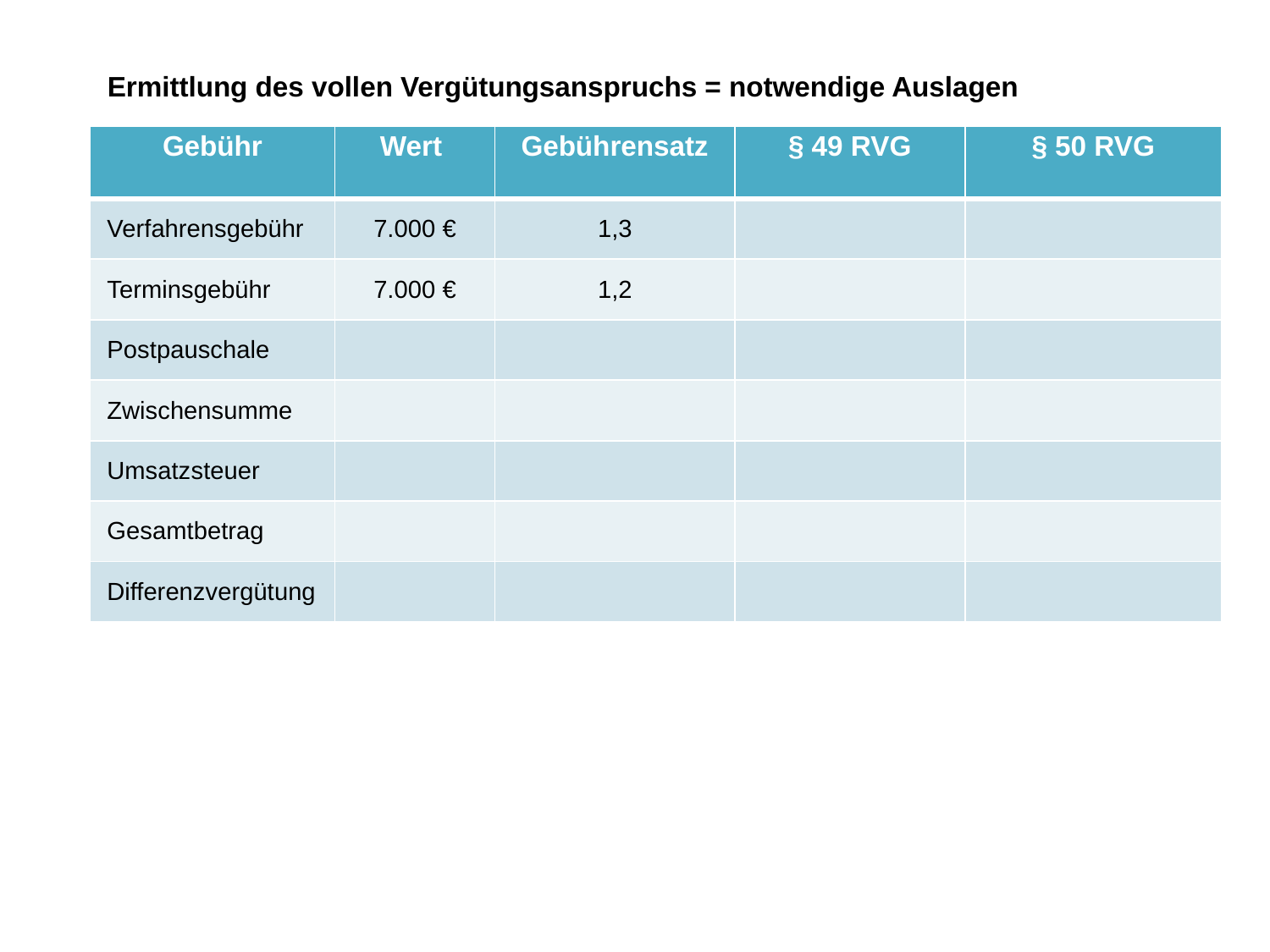

Ermittlung des vollen Vergütungsanspruchs = notwendige Auslagen
| Gebühr | Wert | Gebührensatz | § 49 RVG | § 50 RVG |
| --- | --- | --- | --- | --- |
| Verfahrensgebühr | 7.000 € | 1,3 |  |  |
| Terminsgebühr | 7.000 € | 1,2 |  |  |
| Postpauschale |  |  |  |  |
| Zwischensumme |  |  |  |  |
| Umsatzsteuer |  |  |  |  |
| Gesamtbetrag |  |  |  |  |
| Differenzvergütung |  |  |  |  |